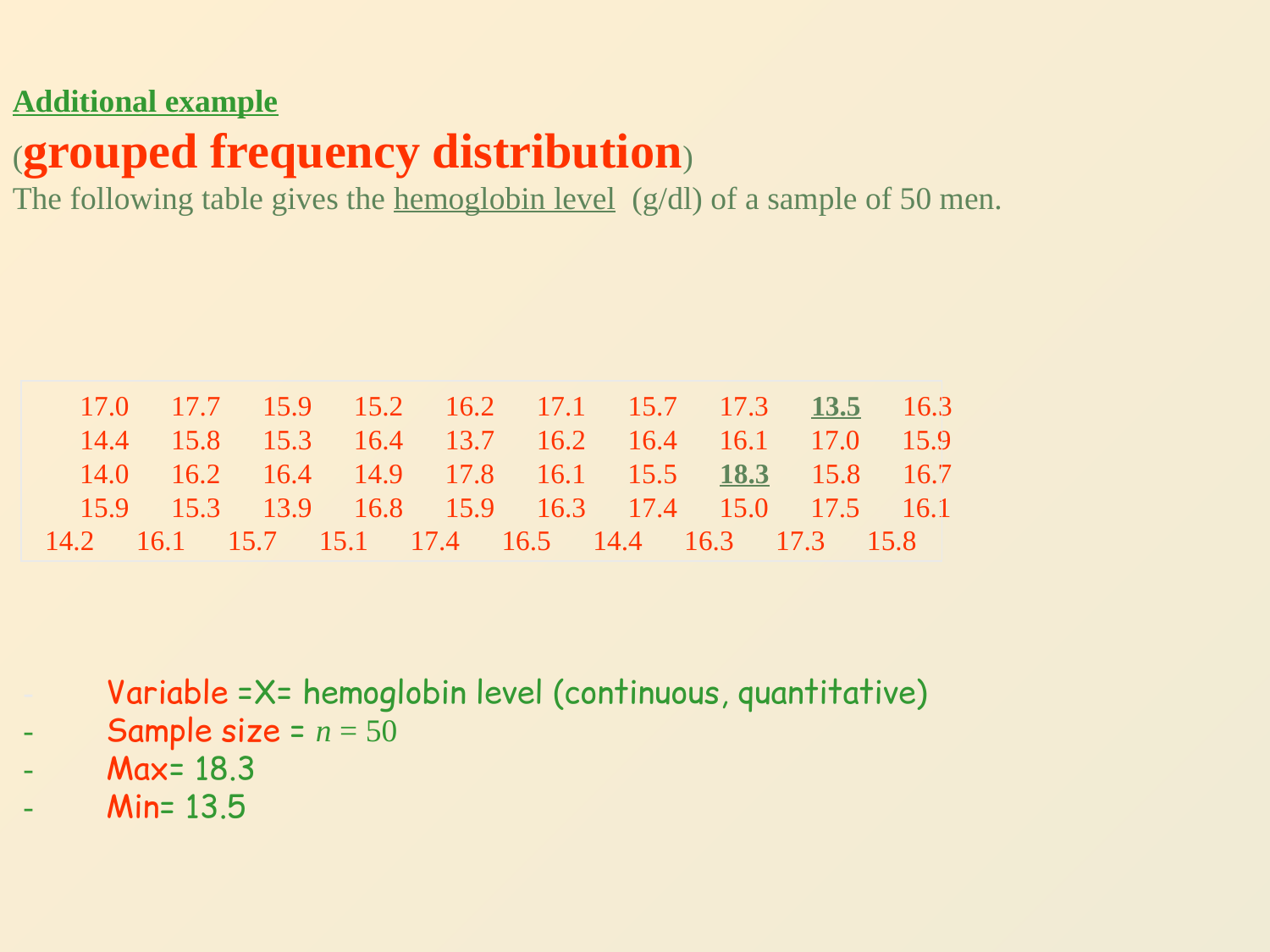

Additional example
(grouped frequency distribution)
The following table gives the hemoglobin level  (g/dl) of a sample of 50 men.

17.0      17.7      15.9      15.2      16.2      17.1      15.7      17.3      13.5      16.3
14.4      15.8      15.3      16.4      13.7      16.2      16.4      16.1      17.0      15.9
14.0      16.2      16.4      14.9      17.8      16.1      15.5      18.3      15.8      16.7
15.9      15.3      13.9      16.8      15.9      16.3      17.4      15.0      17.5      16.1
14.2      16.1      15.7      15.1      17.4      16.5      14.4      16.3      17.3      15.8

-         Variable =X= hemoglobin level (continuous, quantitative)
-         Sample size = n = 50
-         Max= 18.3
-         Min= 13.5